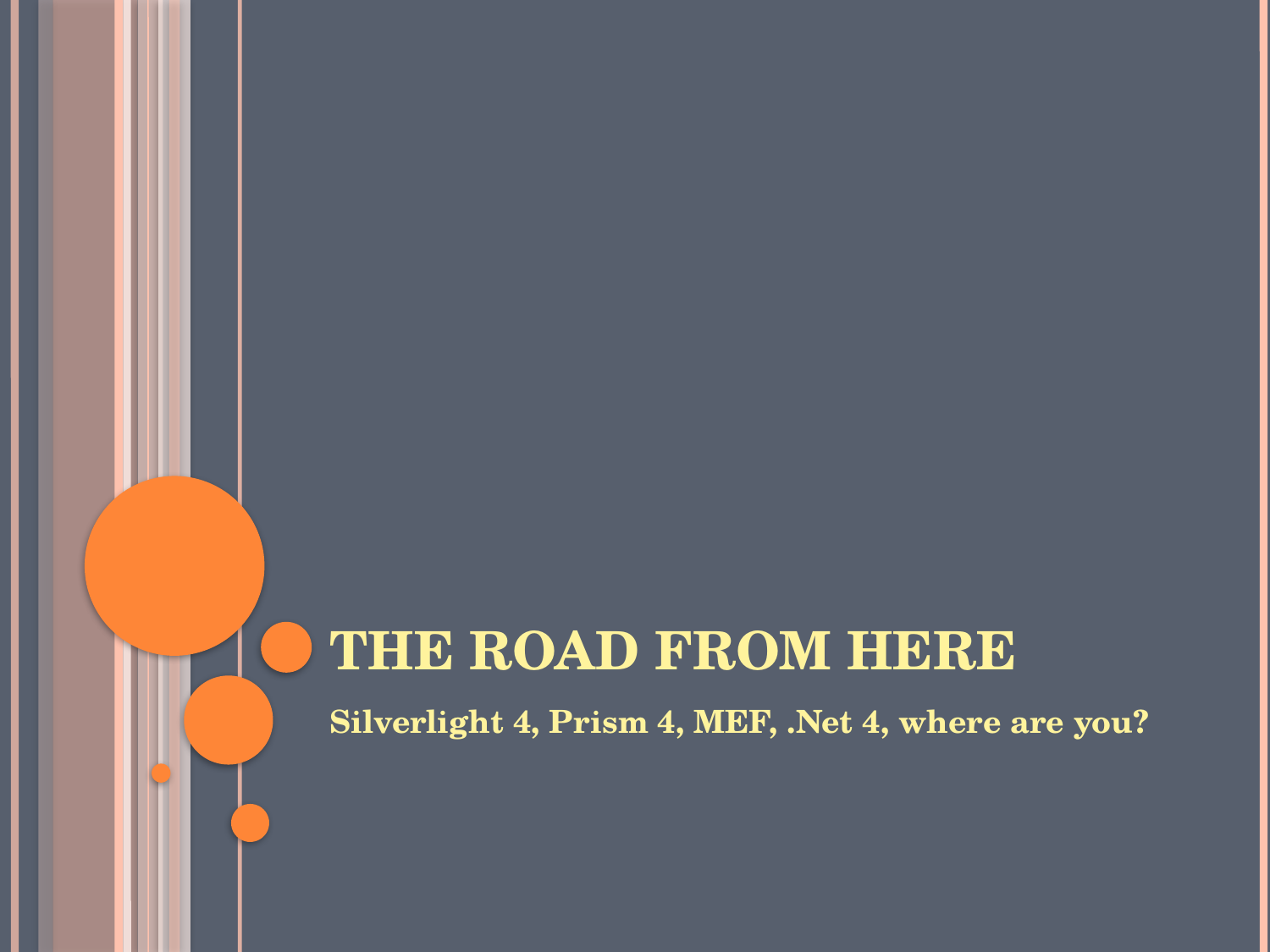

# The road from here
Silverlight 4, Prism 4, MEF, .Net 4, where are you?